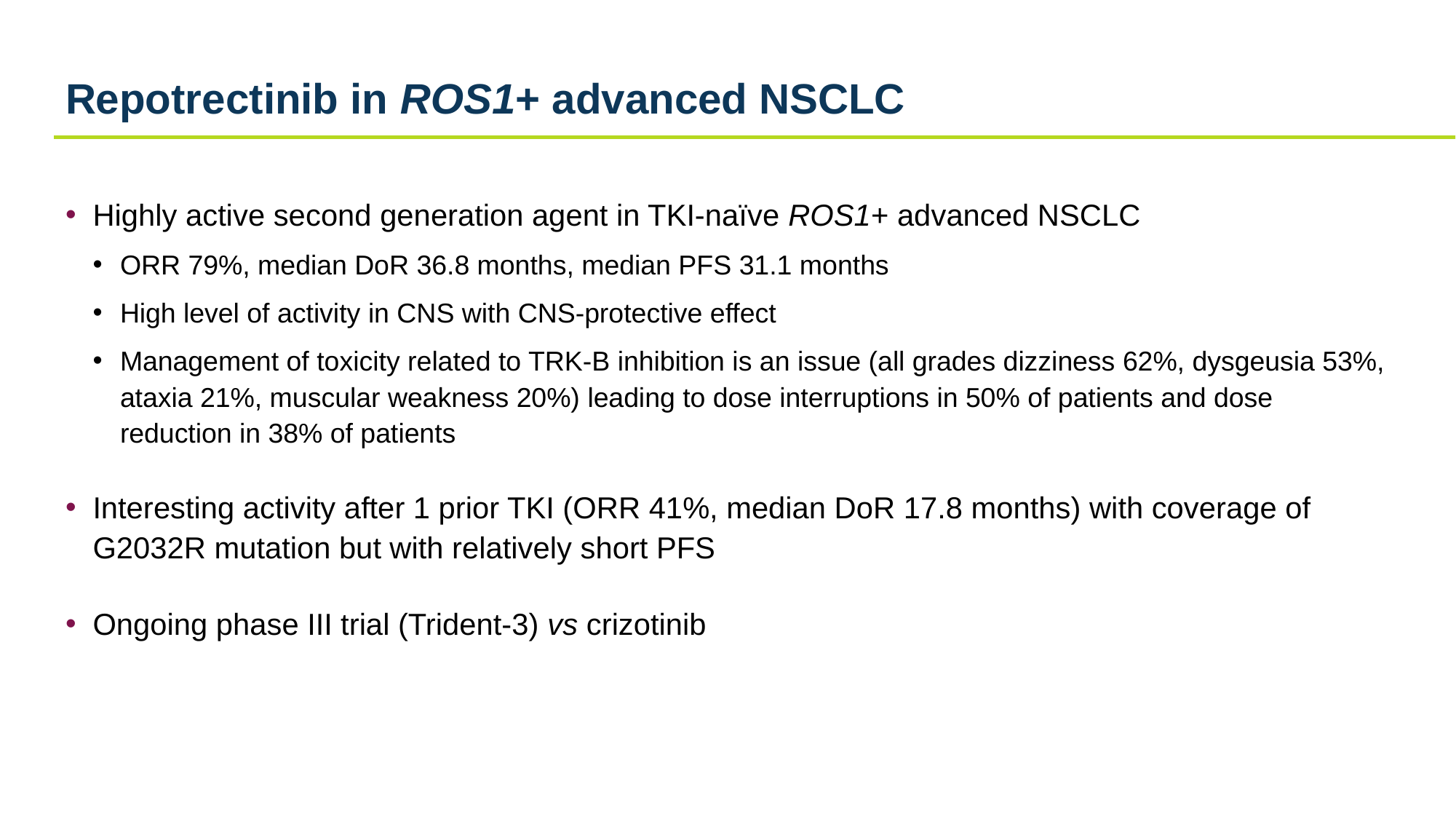

# Repotrectinib in ROS1+ advanced NSCLC
Highly active second generation agent in TKI-naïve ROS1+ advanced NSCLC
ORR 79%, median DoR 36.8 months, median PFS 31.1 months
High level of activity in CNS with CNS-protective effect
Management of toxicity related to TRK-B inhibition is an issue (all grades dizziness 62%, dysgeusia 53%, ataxia 21%, muscular weakness 20%) leading to dose interruptions in 50% of patients and dose reduction in 38% of patients
Interesting activity after 1 prior TKI (ORR 41%, median DoR 17.8 months) with coverage of G2032R mutation but with relatively short PFS
Ongoing phase III trial (Trident-3) vs crizotinib